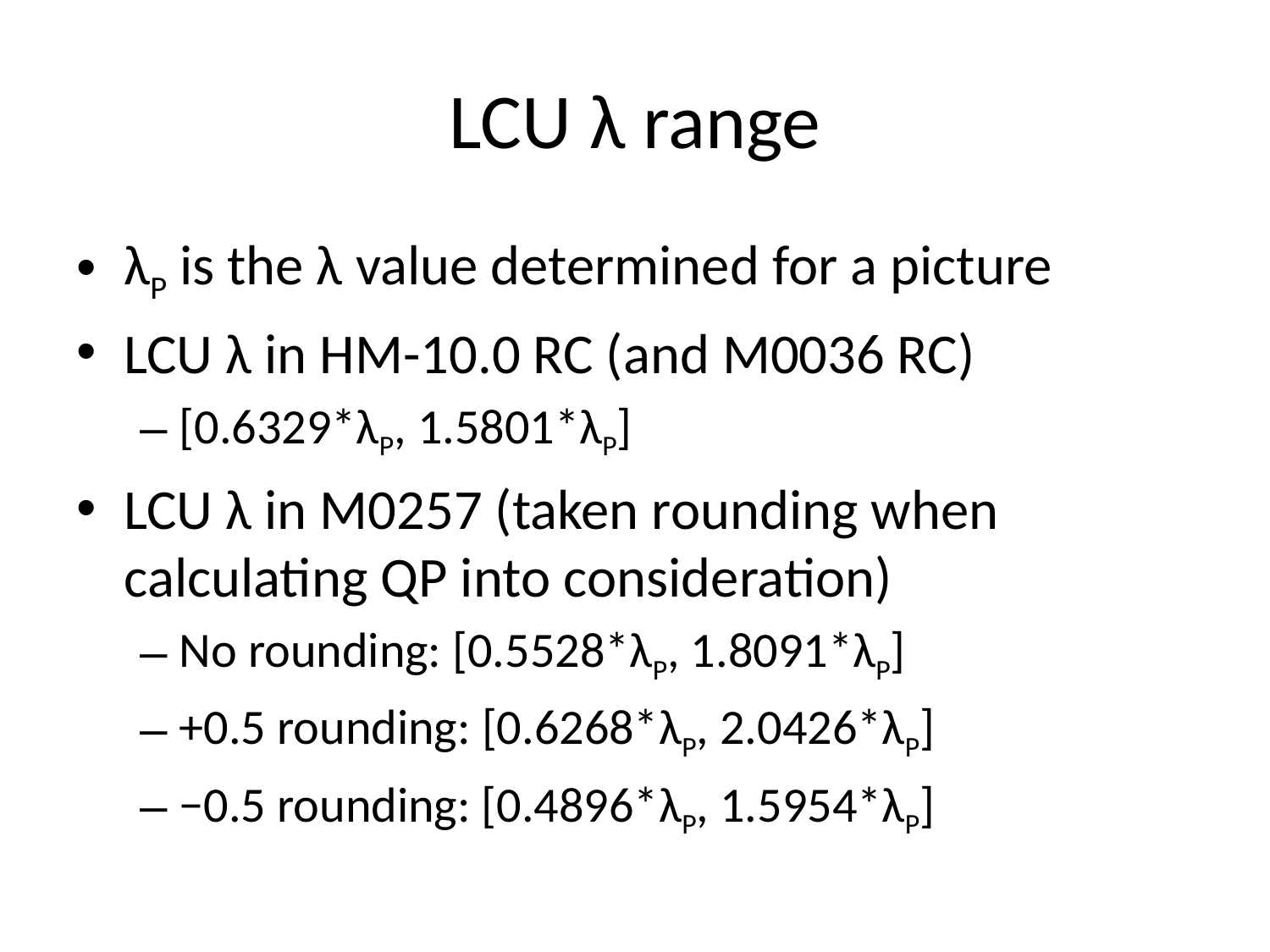

# LCU λ range
λP is the λ value determined for a picture
LCU λ in HM-10.0 RC (and M0036 RC)
[0.6329*λP, 1.5801*λP]
LCU λ in M0257 (taken rounding when calculating QP into consideration)
No rounding: [0.5528*λP, 1.8091*λP]
+0.5 rounding: [0.6268*λP, 2.0426*λP]
−0.5 rounding: [0.4896*λP, 1.5954*λP]